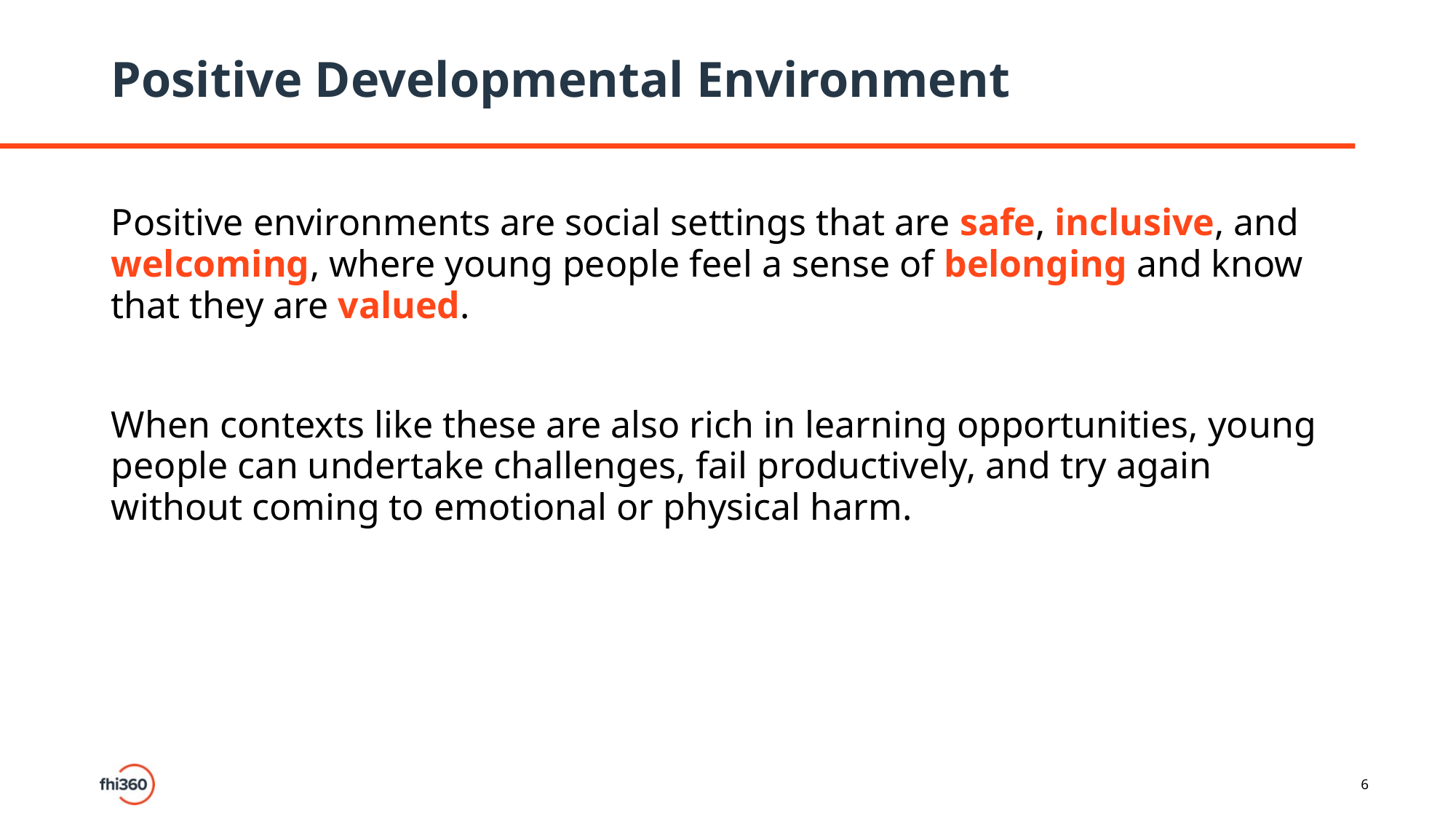

# Positive Developmental Environment
Positive environments are social settings that are safe, inclusive, and welcoming, where young people feel a sense of belonging and know that they are valued.

When contexts like these are also rich in learning opportunities, young people can undertake challenges, fail productively, and try again without coming to emotional or physical harm.